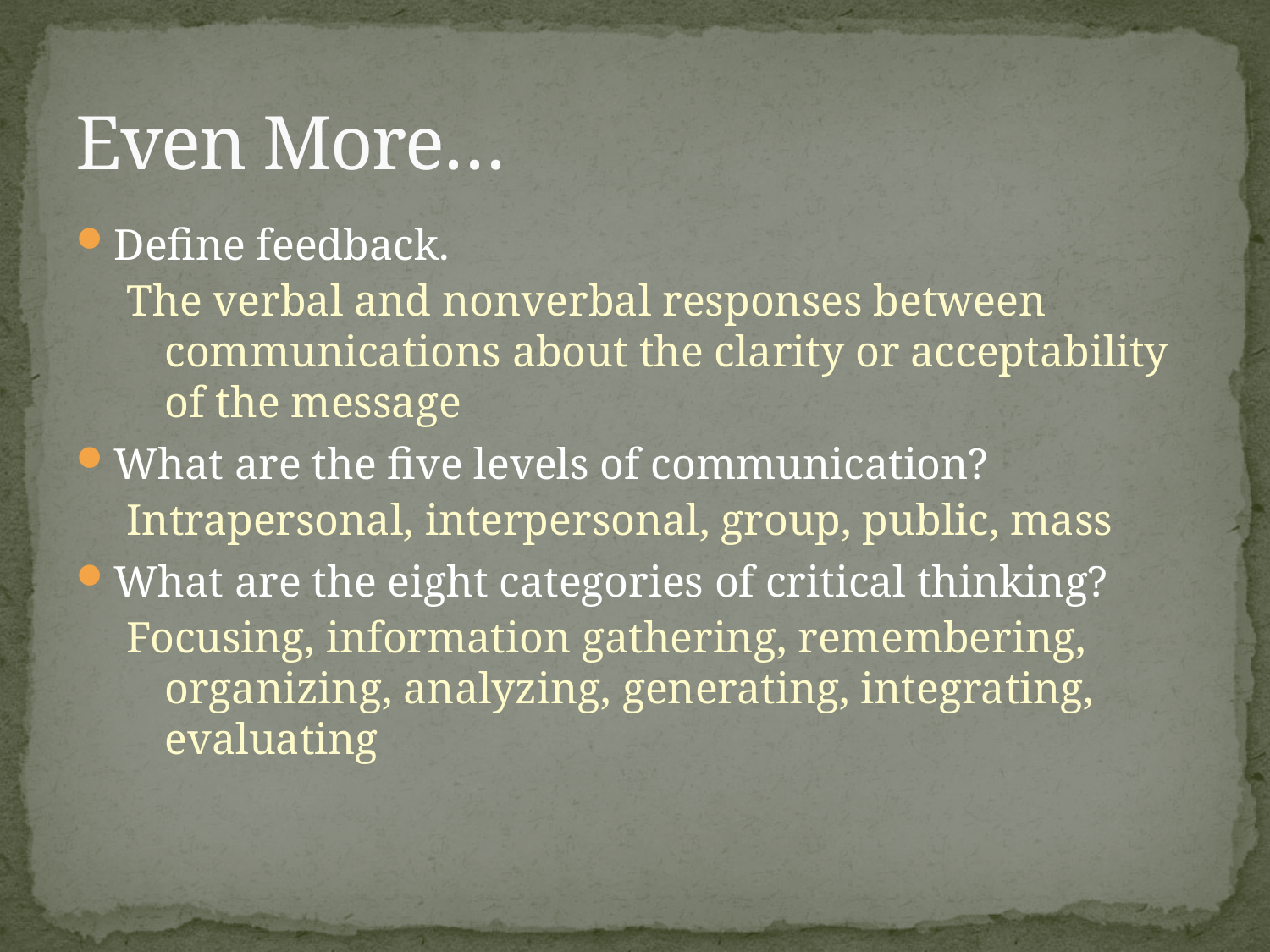

# Even More…
Define feedback.
The verbal and nonverbal responses between communications about the clarity or acceptability of the message
What are the five levels of communication?
Intrapersonal, interpersonal, group, public, mass
What are the eight categories of critical thinking?
Focusing, information gathering, remembering, organizing, analyzing, generating, integrating, evaluating